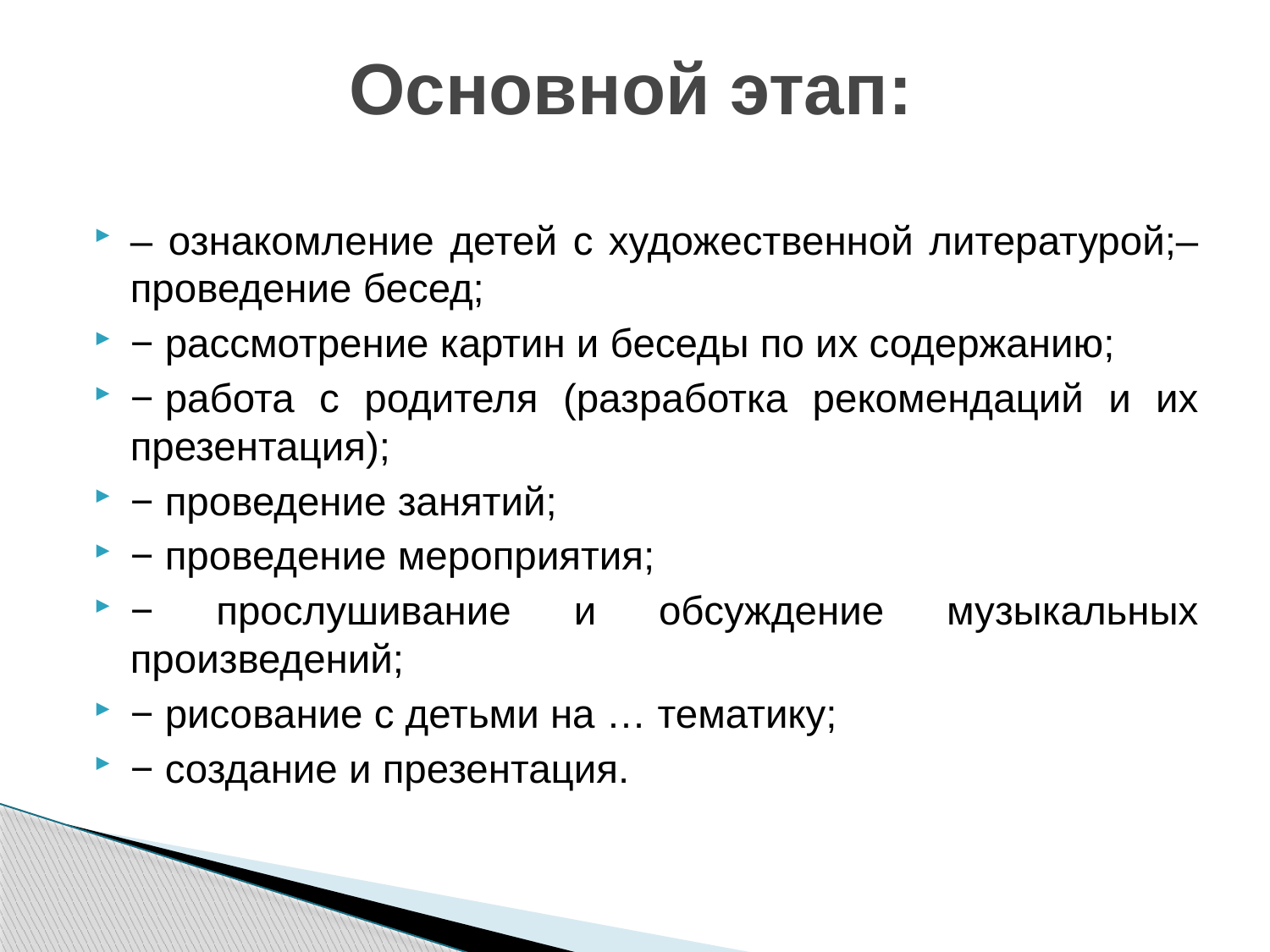

# Основной этап:
– ознакомление детей с художественной литературой;– проведение бесед;
− рассмотрение картин и беседы по их содержанию;
− работа с родителя (разработка рекомендаций и их презентация);
− проведение занятий;
− проведение мероприятия;
− прослушивание и обсуждение музыкальных произведений;
− рисование с детьми на … тематику;
− создание и презентация.